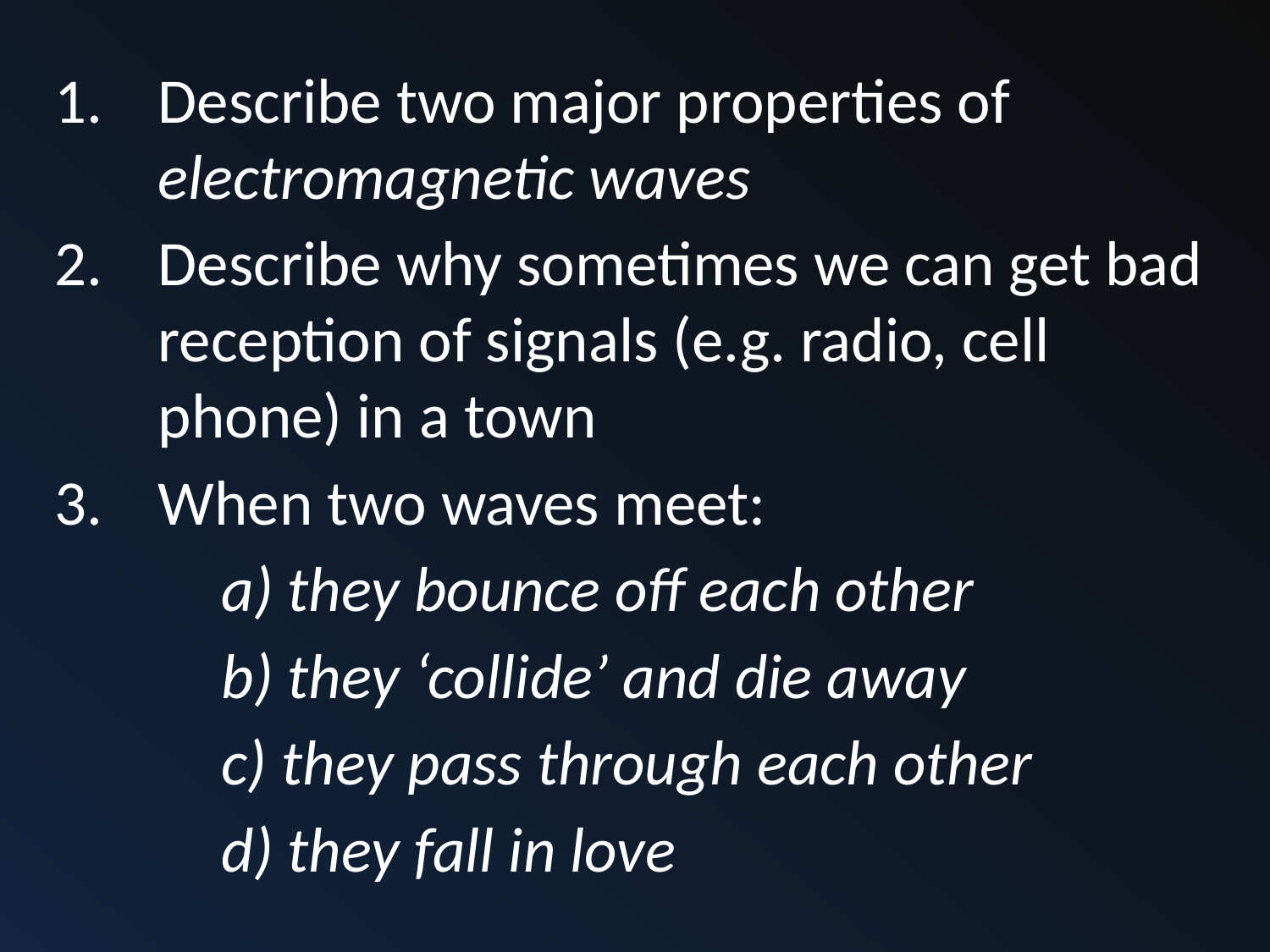

Describe two major properties of electromagnetic waves
Describe why sometimes we can get bad reception of signals (e.g. radio, cell phone) in a town
When two waves meet:
	a) they bounce off each other
	b) they ‘collide’ and die away
	c) they pass through each other
	d) they fall in love